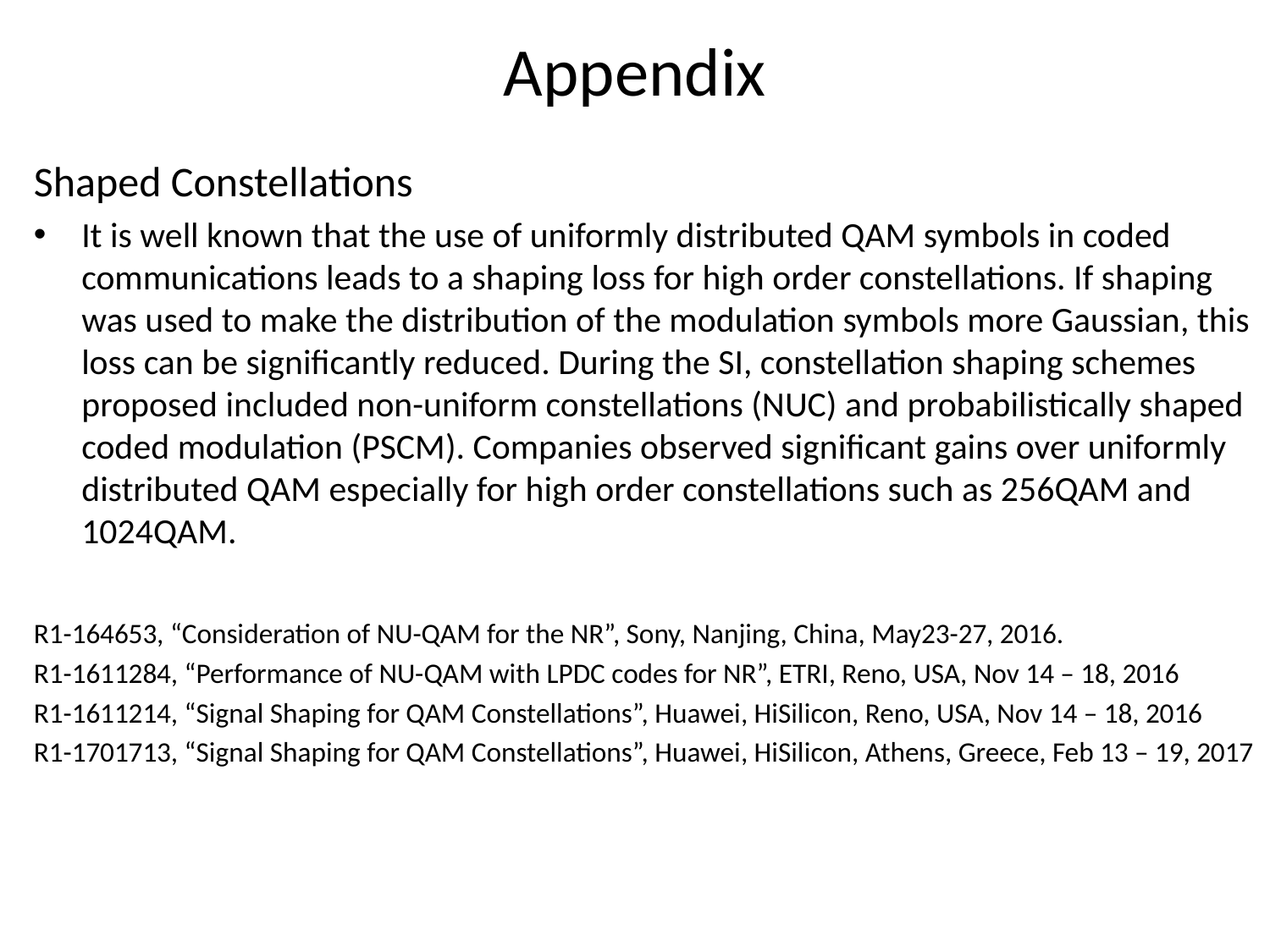

# Appendix
Shaped Constellations
It is well known that the use of uniformly distributed QAM symbols in coded communications leads to a shaping loss for high order constellations. If shaping was used to make the distribution of the modulation symbols more Gaussian, this loss can be significantly reduced. During the SI, constellation shaping schemes proposed included non-uniform constellations (NUC) and probabilistically shaped coded modulation (PSCM). Companies observed significant gains over uniformly distributed QAM especially for high order constellations such as 256QAM and 1024QAM.

R1-164653, “Consideration of NU-QAM for the NR”, Sony, Nanjing, China, May23-27, 2016.
R1-1611284, “Performance of NU-QAM with LPDC codes for NR”, ETRI, Reno, USA, Nov 14 – 18, 2016
R1-1611214, “Signal Shaping for QAM Constellations”, Huawei, HiSilicon, Reno, USA, Nov 14 – 18, 2016
R1-1701713, “Signal Shaping for QAM Constellations”, Huawei, HiSilicon, Athens, Greece, Feb 13 – 19, 2017